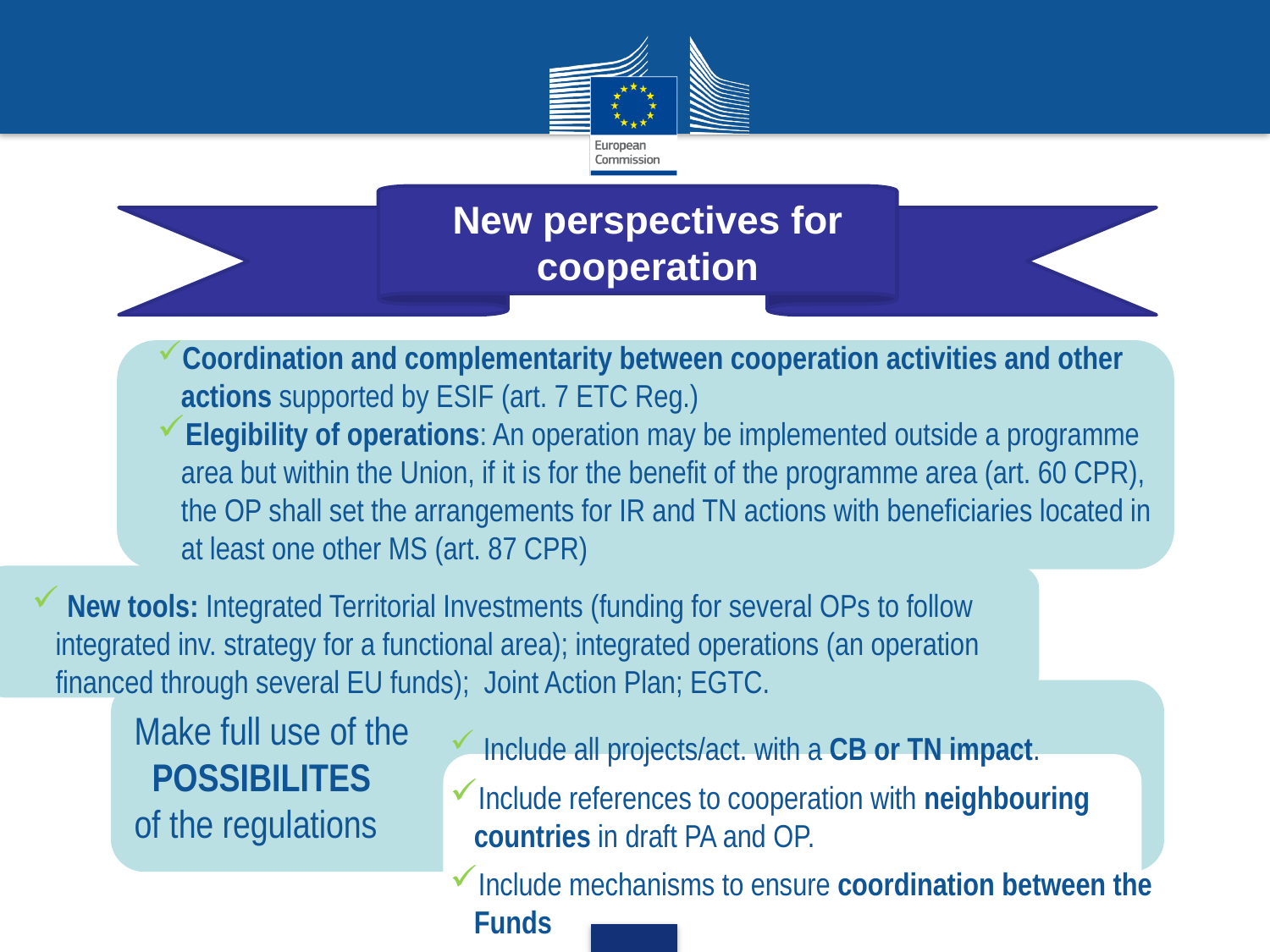

Coordination and complementarity between cooperation activities and other actions supported by ESIF (art. 7 ETC Reg.)
Elegibility of operations: An operation may be implemented outside a programme area but within the Union, if it is for the benefit of the programme area (art. 60 CPR), the OP shall set the arrangements for IR and TN actions with beneficiaries located in at least one other MS (art. 87 CPR)

New perspectives for cooperation

 New tools: Integrated Territorial Investments (funding for several OPs to follow integrated inv. strategy for a functional area); integrated operations (an operation financed through several EU funds);  Joint Action Plan; EGTC.
Make full use of the
  POSSIBILITES
of the regulations
 Include all projects/act. with a CB or TN impact.
Include references to cooperation with neighbouring countries in draft PA and OP.
Include mechanisms to ensure coordination between the Funds